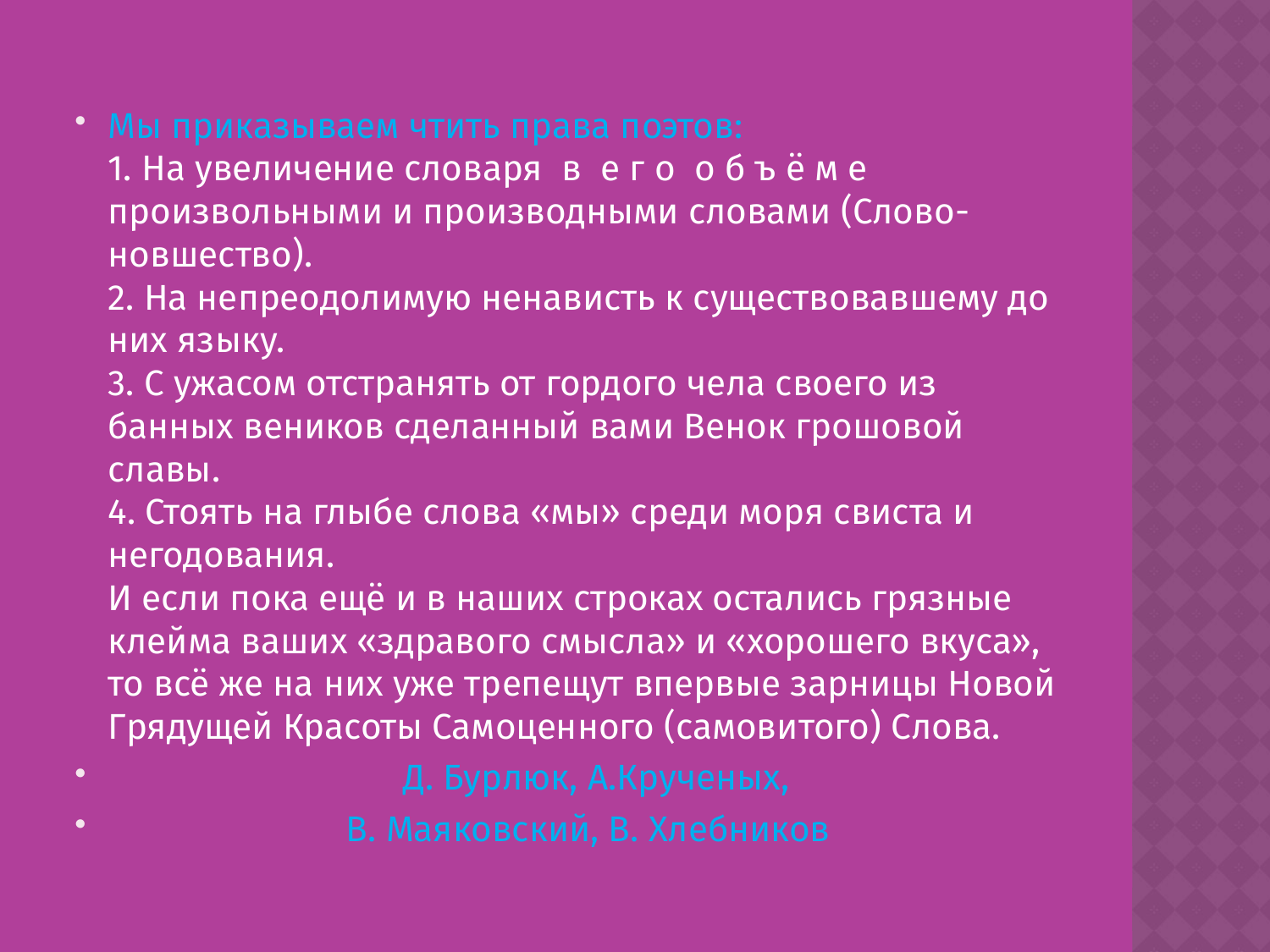

#
Мы приказываем чтить права поэтов:
1. На увеличение словаря  в  е г о  о б ъ ё м е  произвольными и производными словами (Слово-новшество).
2. На непреодолимую ненависть к существовавшему до них языку.
3. С ужасом отстранять от гордого чела своего из банных веников сделанный вами Венок грошовой славы.
4. Стоять на глыбе слова «мы» среди моря свиста и негодования.
И если пока ещё и в наших строках остались грязные клейма ваших «здравого смысла» и «хорошего вкуса», то всё же на них уже трепещут впервые зарницы Новой Грядущей Красоты Самоценного (самовитого) Слова.
                               Д. Бурлюк, А.Крученых,
                         В. Маяковский, В. Хлебников